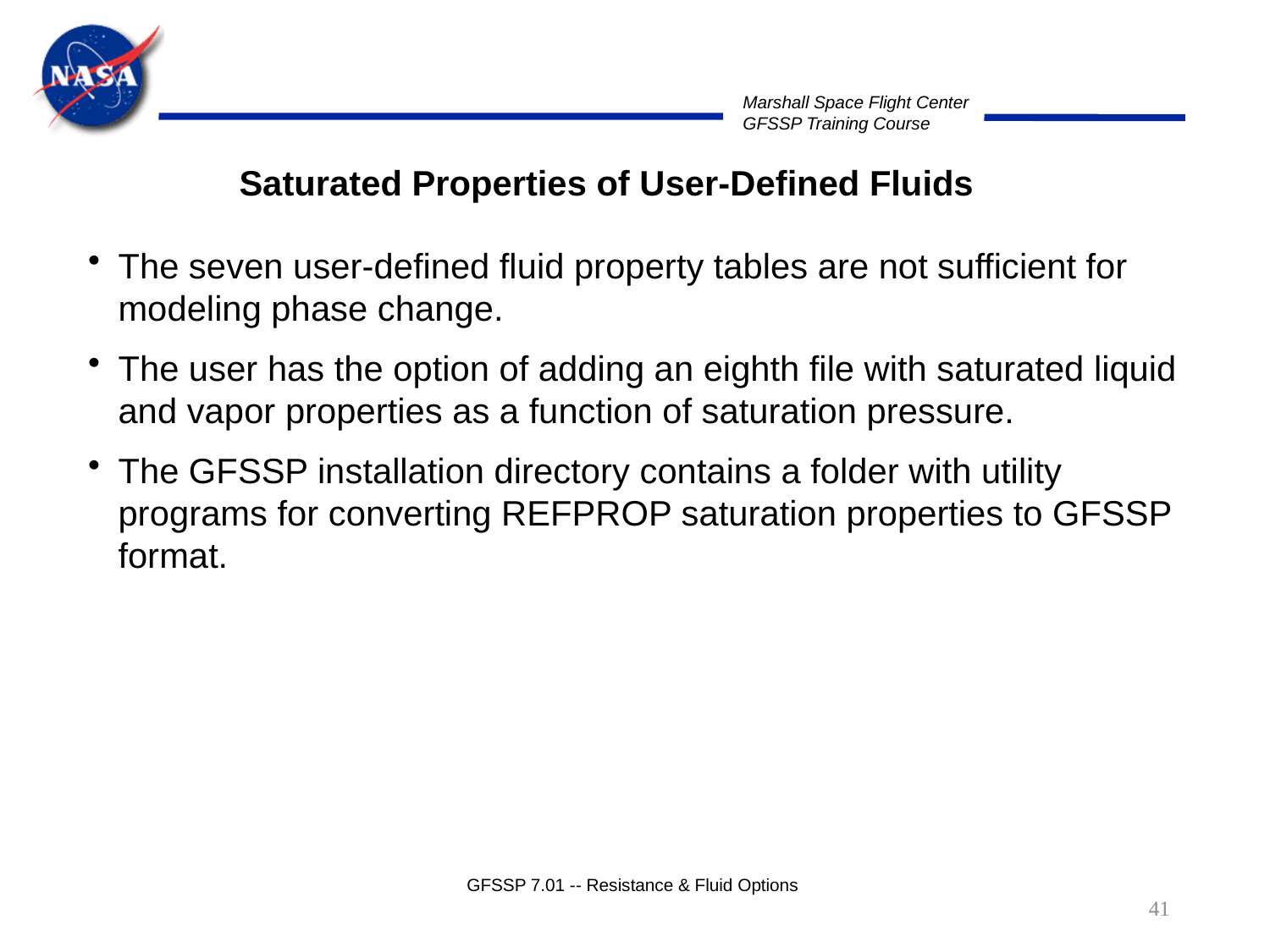

Saturated Properties of User-Defined Fluids
The seven user-defined fluid property tables are not sufficient for modeling phase change.
The user has the option of adding an eighth file with saturated liquid and vapor properties as a function of saturation pressure.
The GFSSP installation directory contains a folder with utility programs for converting REFPROP saturation properties to GFSSP format.

GFSSP 7.01 -- Resistance & Fluid Options
41